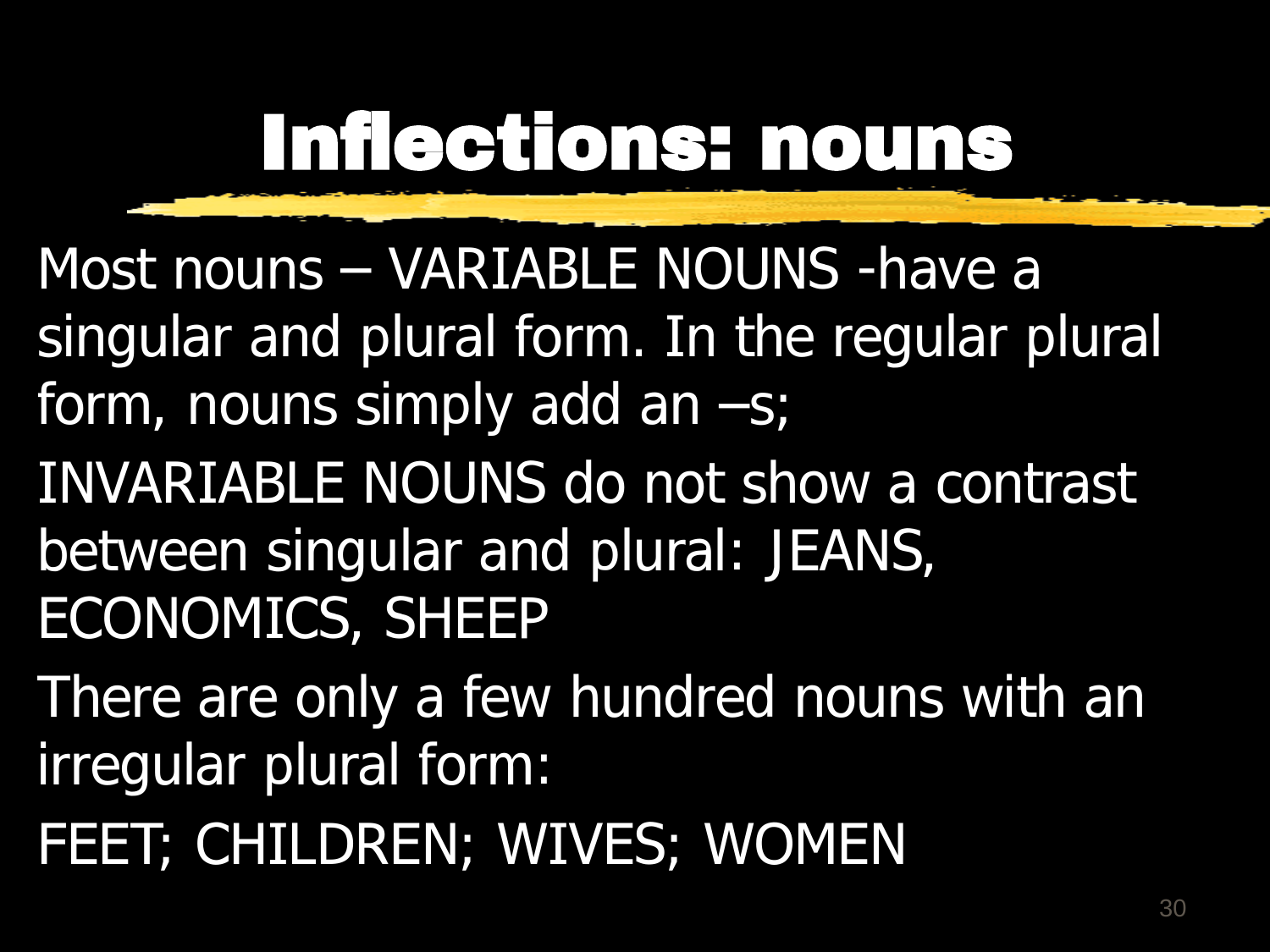

# Inflections: nouns
Most nouns – VARIABLE NOUNS -have a singular and plural form. In the regular plural form, nouns simply add an –s;
INVARIABLE NOUNS do not show a contrast between singular and plural: JEANS, ECONOMICS, SHEEP
There are only a few hundred nouns with an irregular plural form:
FEET; CHILDREN; WIVES; WOMEN

30